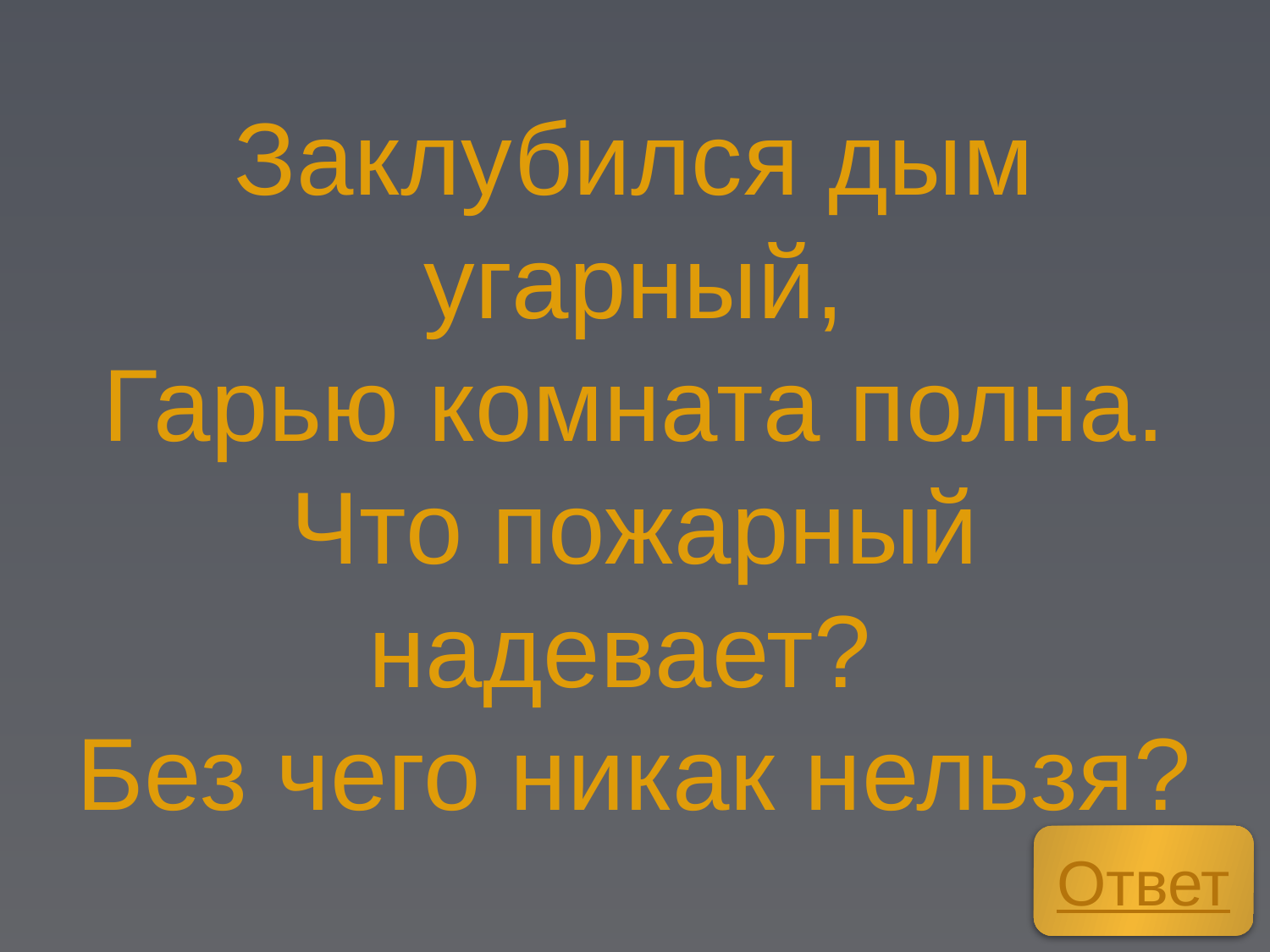

#
Заклубился дым угарный,
Гарью комната полна.
Что пожарный надевает? 
Без чего никак нельзя?
Ответ